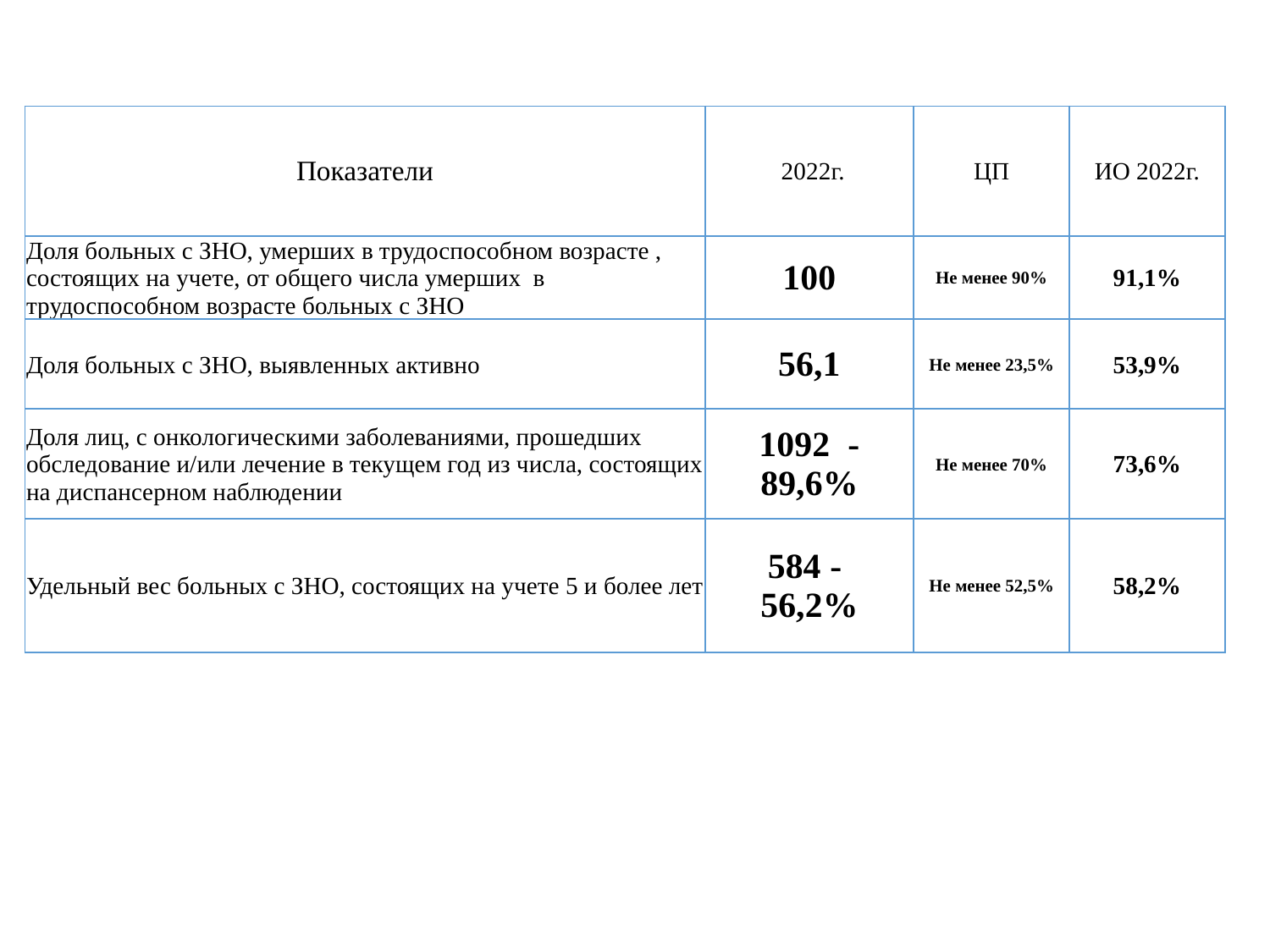

| Показатели | 2022г. | ЦП | ИО 2022г. |
| --- | --- | --- | --- |
| Доля больных с ЗНО, умерших в трудоспособном возрасте , состоящих на учете, от общего числа умерших в трудоспособном возрасте больных с ЗНО | 100 | Не менее 90% | 91,1% |
| Доля больных с ЗНО, выявленных активно | 56,1 | Не менее 23,5% | 53,9% |
| Доля лиц, с онкологическими заболеваниями, прошедших обследование и/или лечение в текущем год из числа, состоящих на диспансерном наблюдении | 1092 - 89,6% | Не менее 70% | 73,6% |
| Удельный вес больных с ЗНО, состоящих на учете 5 и более лет | 584 - 56,2% | Не менее 52,5% | 58,2% |